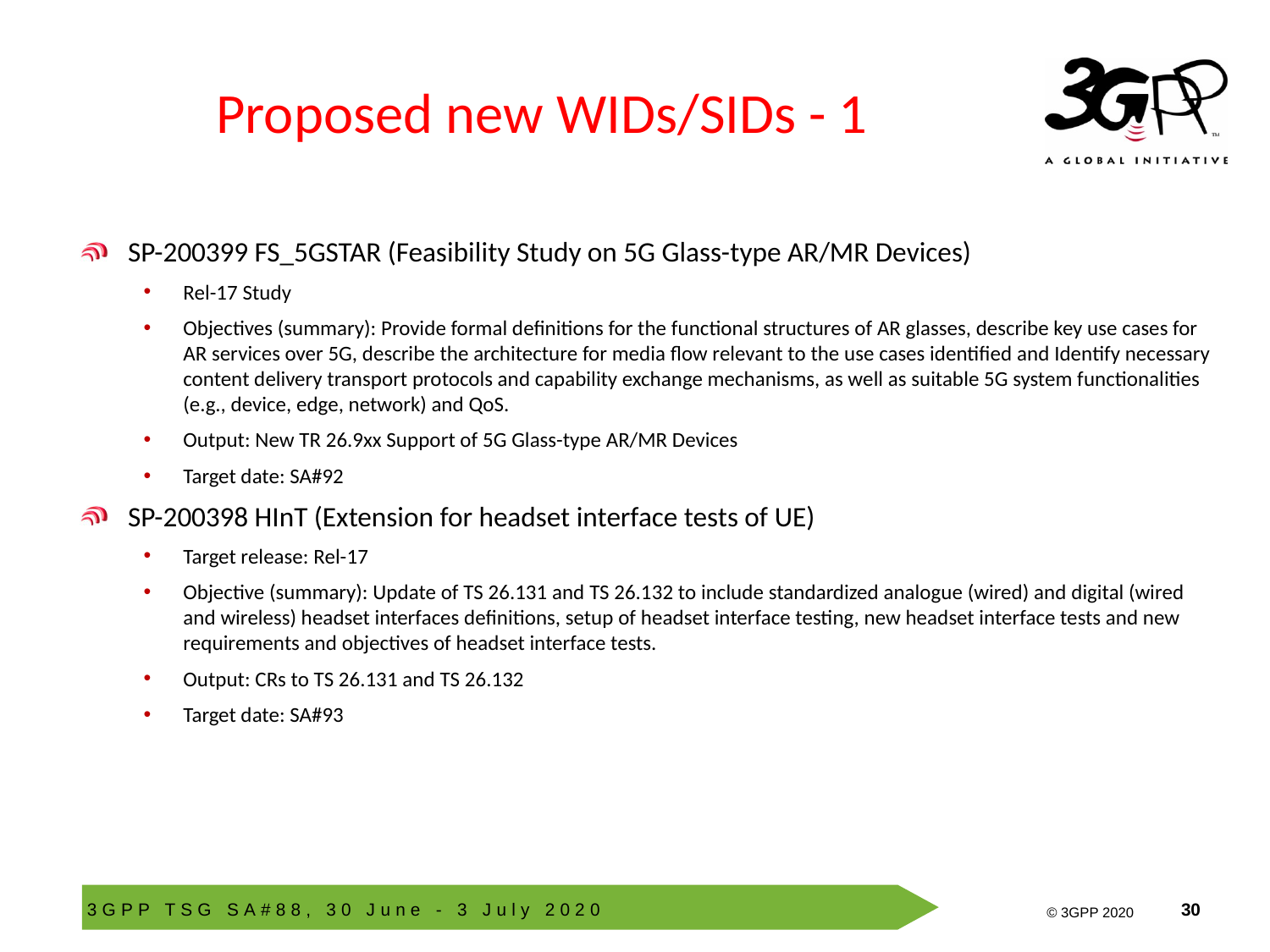

# Proposed new WIDs/SIDs - 1

SP-200399 FS_5GSTAR (Feasibility Study on 5G Glass-type AR/MR Devices)
Rel-17 Study
Objectives (summary): Provide formal definitions for the functional structures of AR glasses, describe key use cases for AR services over 5G, describe the architecture for media flow relevant to the use cases identified and Identify necessary content delivery transport protocols and capability exchange mechanisms, as well as suitable 5G system functionalities (e.g., device, edge, network) and QoS.
Output: New TR 26.9xx Support of 5G Glass-type AR/MR Devices
Target date: SA#92
SP-200398 HInT (Extension for headset interface tests of UE)
Target release: Rel-17
Objective (summary): Update of TS 26.131 and TS 26.132 to include standardized analogue (wired) and digital (wired and wireless) headset interfaces definitions, setup of headset interface testing, new headset interface tests and new requirements and objectives of headset interface tests.
Output: CRs to TS 26.131 and TS 26.132
Target date: SA#93